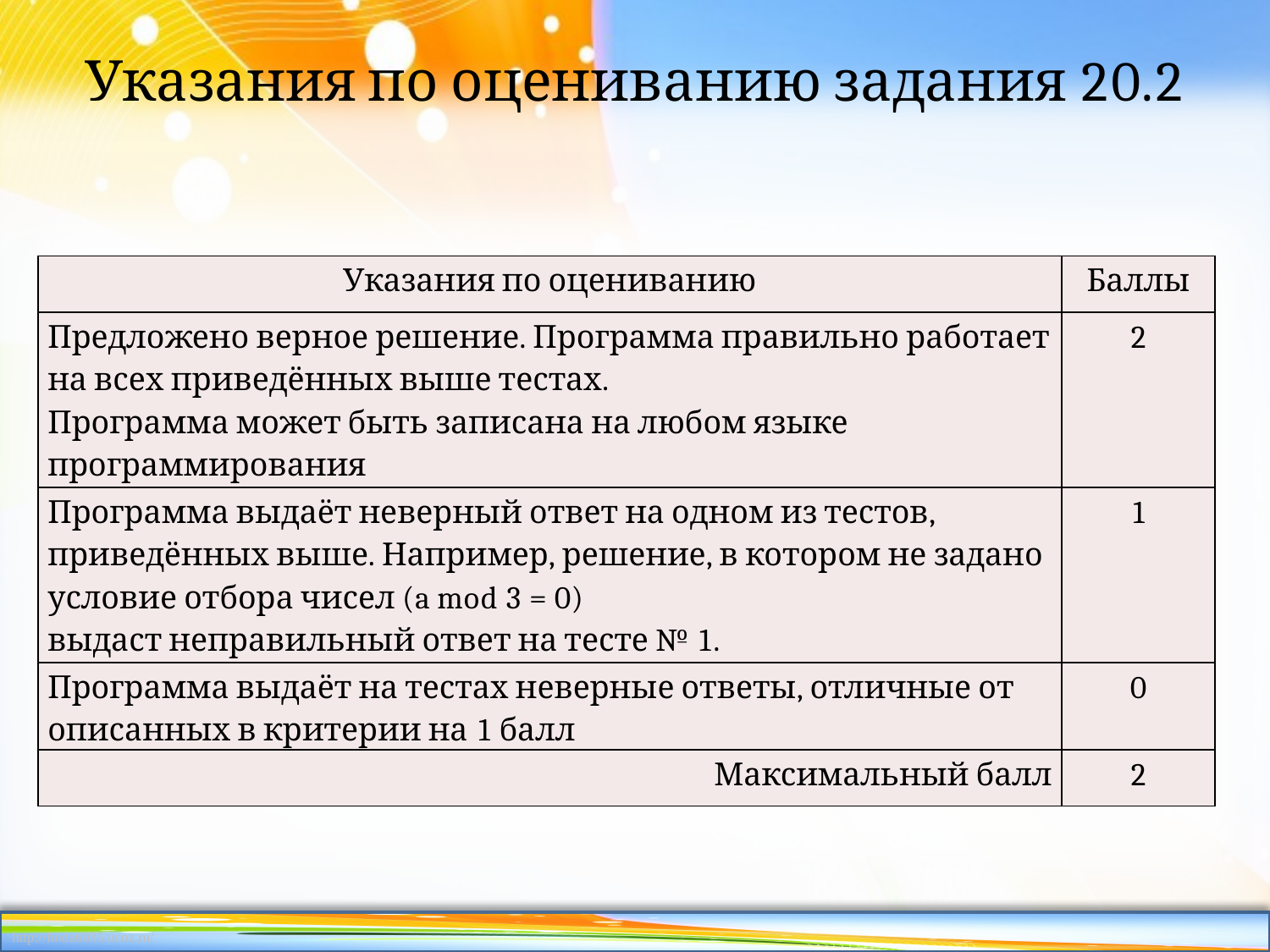

# Указания по оцениванию задания 20.2
| Указания по оцениванию | Баллы |
| --- | --- |
| Предложено верное решение. Программа правильно работает на всех приведённых выше тестах. Программа может быть записана на любом языке программирования | 2 |
| Программа выдаёт неверный ответ на одном из тестов, приведённых выше. Например, решение, в котором не задано условие отбора чисел (a mod 3 = 0) выдаст неправильный ответ на тесте № 1. | 1 |
| Программа выдаёт на тестах неверные ответы, отличные от описанных в критерии на 1 балл | 0 |
| Максимальный балл | 2 |